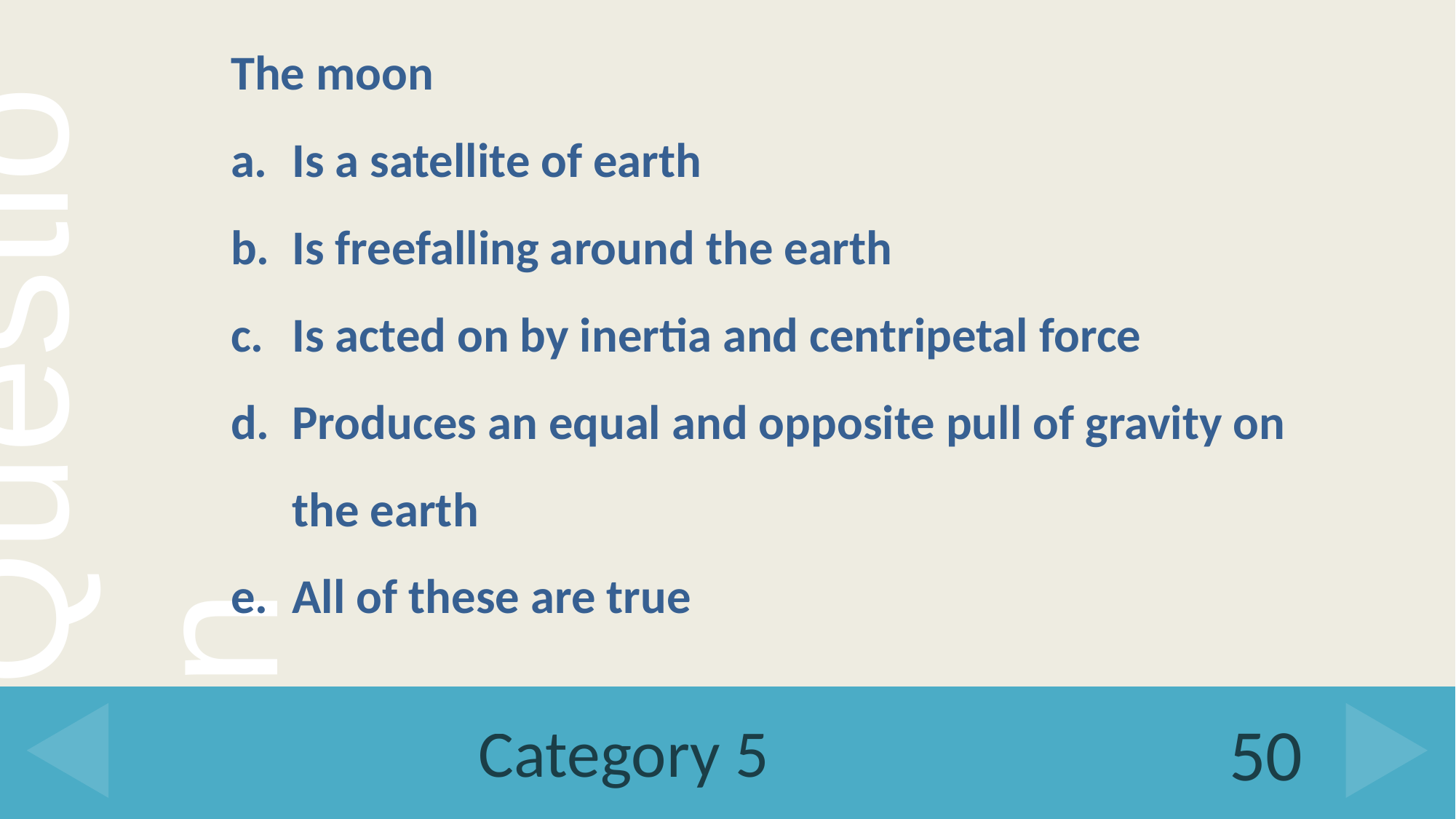

The moon
Is a satellite of earth
Is freefalling around the earth
Is acted on by inertia and centripetal force
Produces an equal and opposite pull of gravity on the earth
All of these are true
# Category 5
50